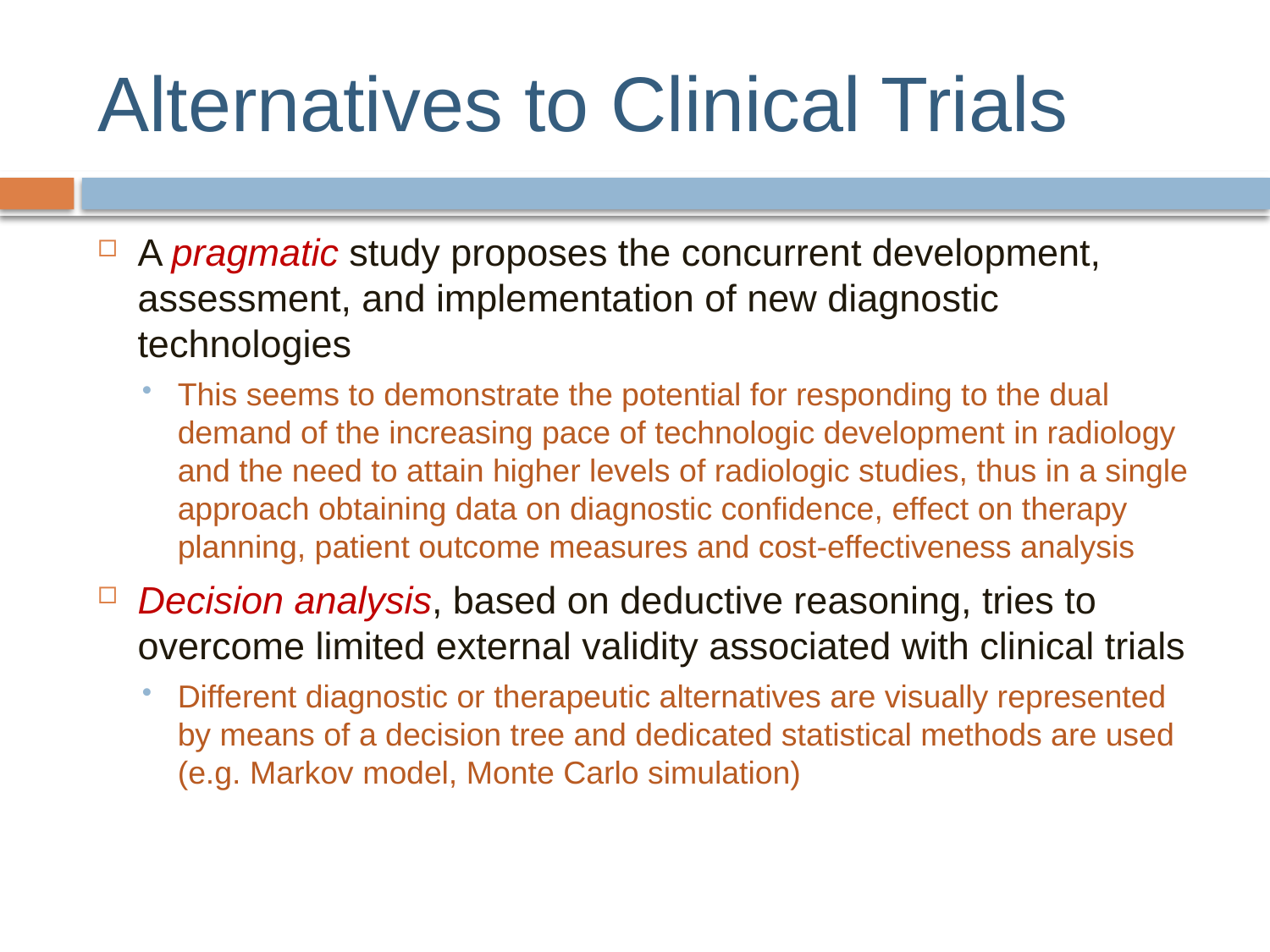

# Alternatives to Clinical Trials
A pragmatic study proposes the concurrent development, assessment, and implementation of new diagnostic technologies
This seems to demonstrate the potential for responding to the dual demand of the increasing pace of technologic development in radiology and the need to attain higher levels of radiologic studies, thus in a single approach obtaining data on diagnostic confidence, effect on therapy planning, patient outcome measures and cost-effectiveness analysis
Decision analysis, based on deductive reasoning, tries to overcome limited external validity associated with clinical trials
Different diagnostic or therapeutic alternatives are visually represented by means of a decision tree and dedicated statistical methods are used (e.g. Markov model, Monte Carlo simulation)